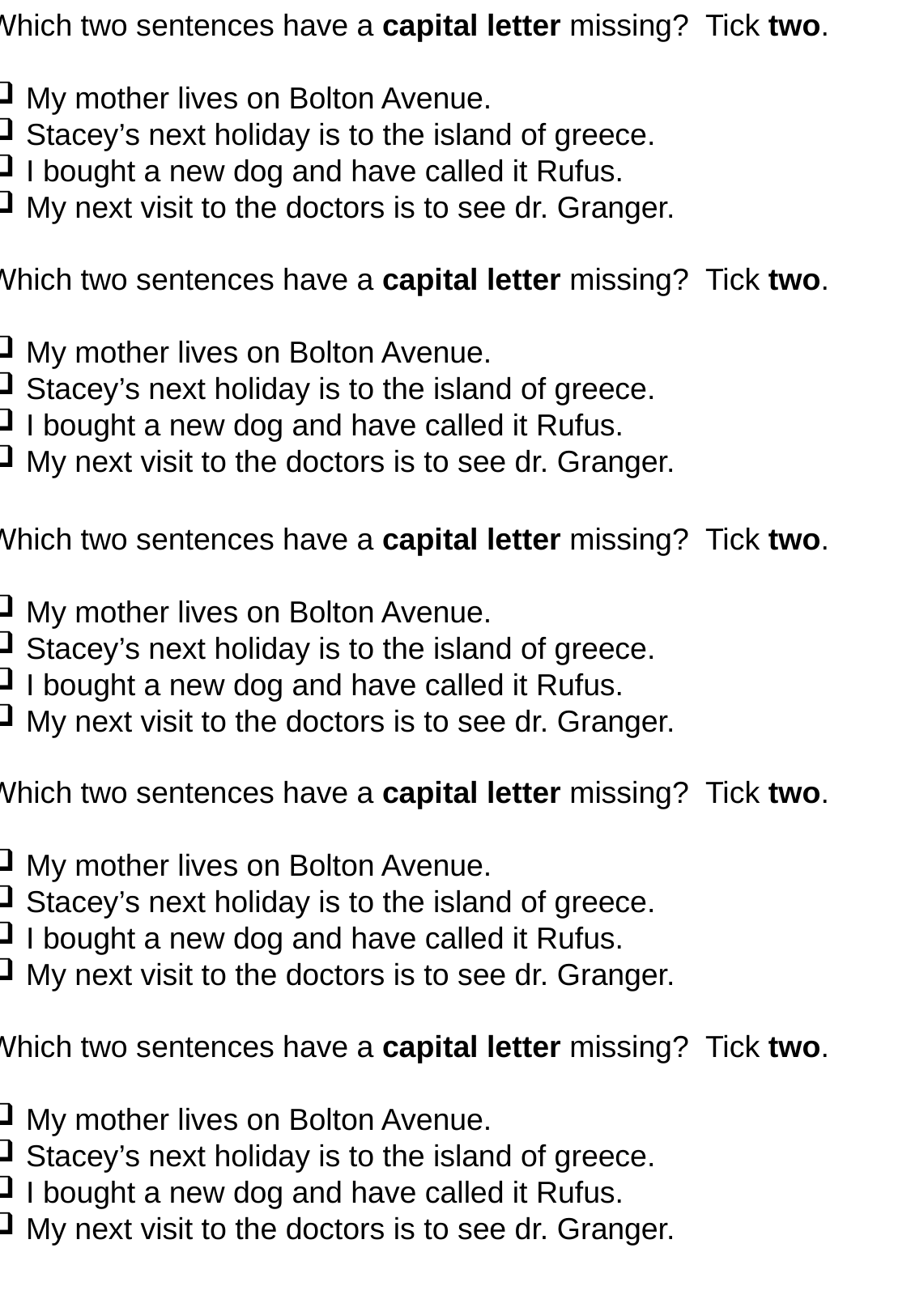

Which two sentences have a capital letter missing?  Tick two.

My mother lives on Bolton Avenue.
Stacey’s next holiday is to the island of greece.
I bought a new dog and have called it Rufus.
My next visit to the doctors is to see dr. Granger.
Which two sentences have a capital letter missing?  Tick two.

My mother lives on Bolton Avenue.
Stacey’s next holiday is to the island of greece.
I bought a new dog and have called it Rufus.
My next visit to the doctors is to see dr. Granger.
Which two sentences have a capital letter missing?  Tick two.

My mother lives on Bolton Avenue.
Stacey’s next holiday is to the island of greece.
I bought a new dog and have called it Rufus.
My next visit to the doctors is to see dr. Granger.
Which two sentences have a capital letter missing?  Tick two.

My mother lives on Bolton Avenue.
Stacey’s next holiday is to the island of greece.
I bought a new dog and have called it Rufus.
My next visit to the doctors is to see dr. Granger.
Which two sentences have a capital letter missing?  Tick two.

My mother lives on Bolton Avenue.
Stacey’s next holiday is to the island of greece.
I bought a new dog and have called it Rufus.
My next visit to the doctors is to see dr. Granger.